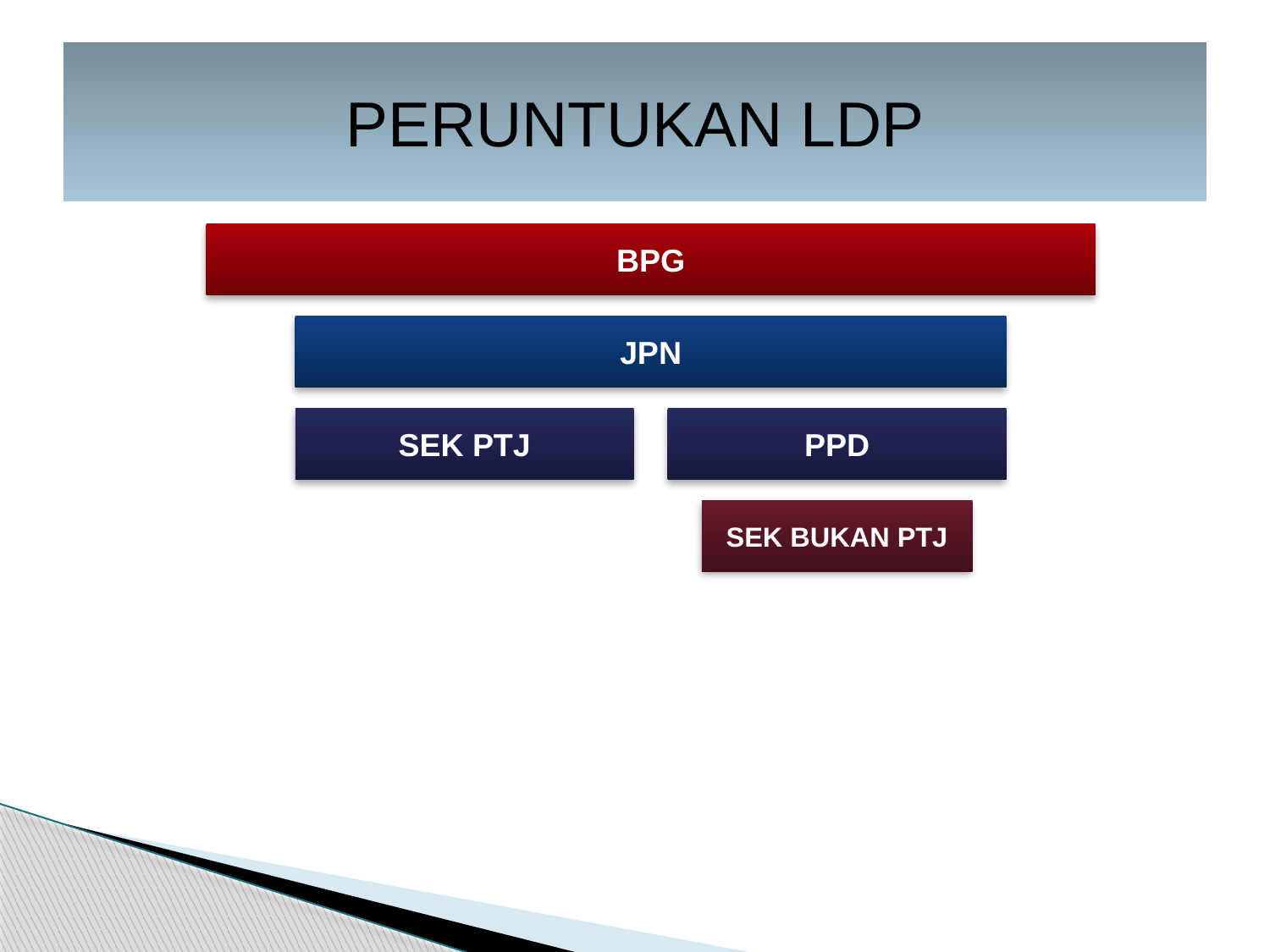

PERUNTUKAN LDP
BPG
JPN
SEK PTJ
PPD
SEK BUKAN PTJ